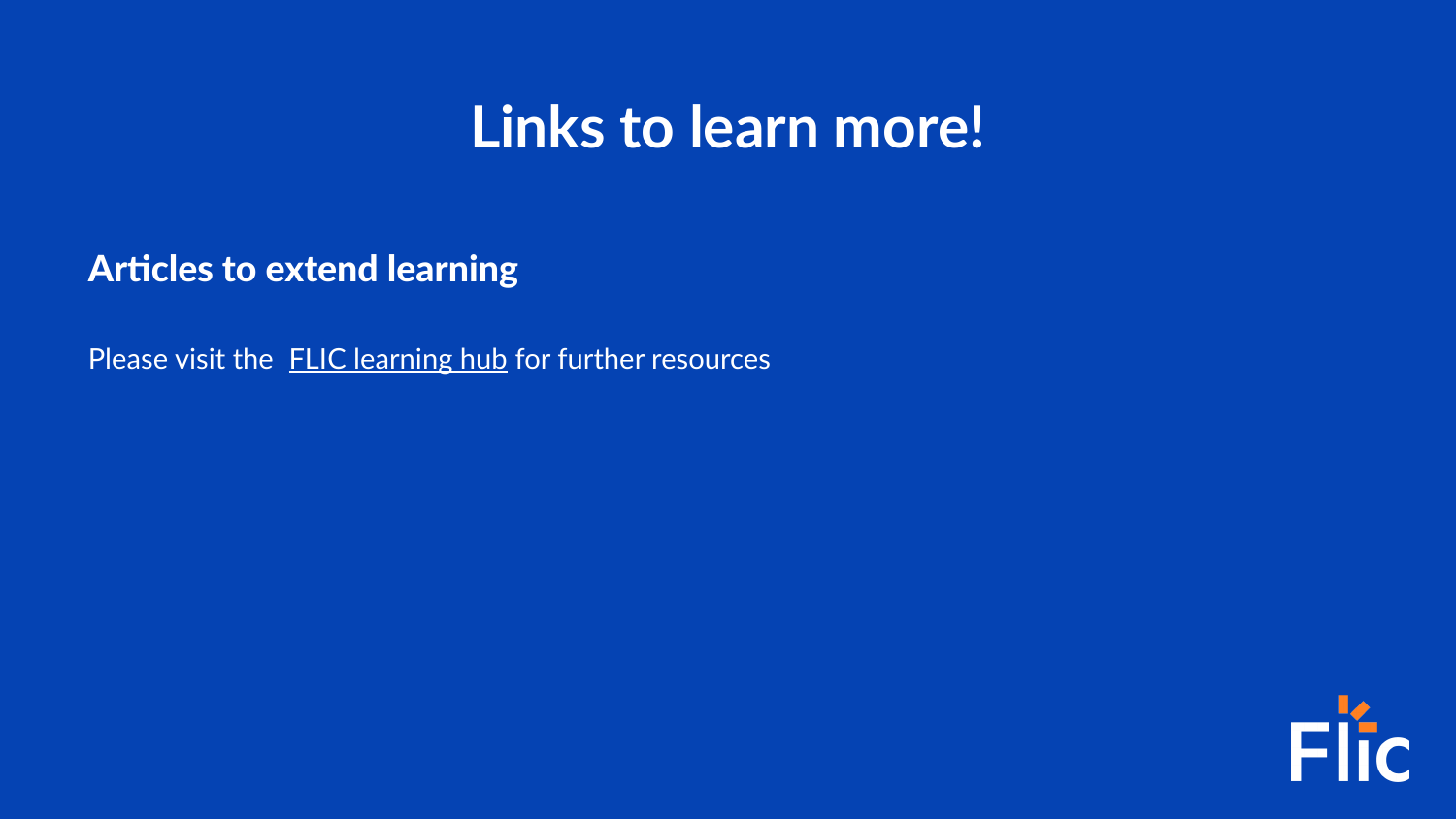

Links to learn more!
Articles to extend learning

Please visit the  FLIC learning hub for further resources